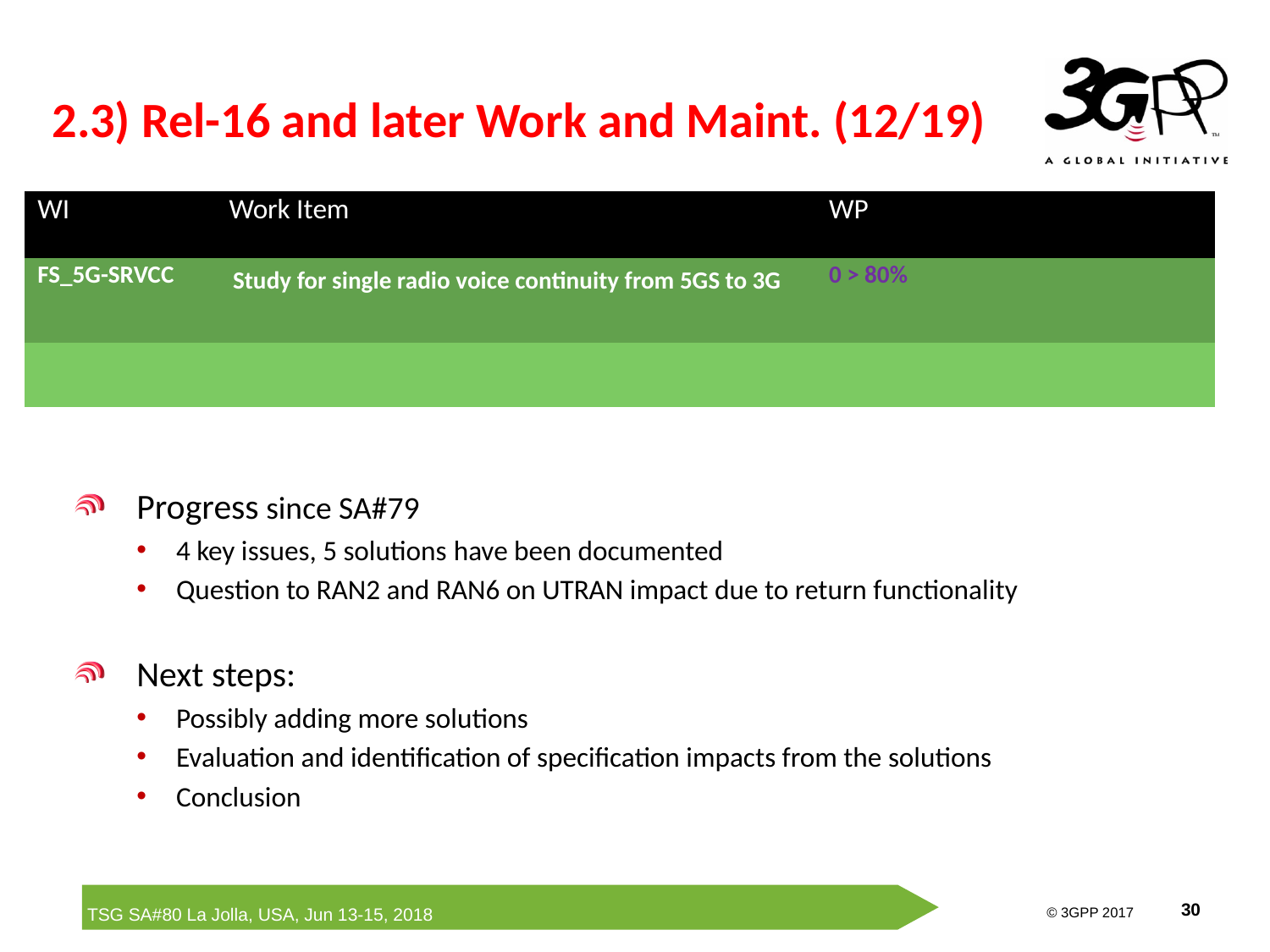

# 2.3) Rel-16 and later Work and Maint. (12/19)
| WI | Work Item | WP |  |  |
| --- | --- | --- | --- | --- |
| FS\_5G-SRVCC | Study for single radio voice continuity from 5GS to 3G | 0 > 80% |  |  |
|  |  |  |  |  |
Progress since SA#79
4 key issues, 5 solutions have been documented
Question to RAN2 and RAN6 on UTRAN impact due to return functionality

Next steps:
Possibly adding more solutions
Evaluation and identification of specification impacts from the solutions
Conclusion